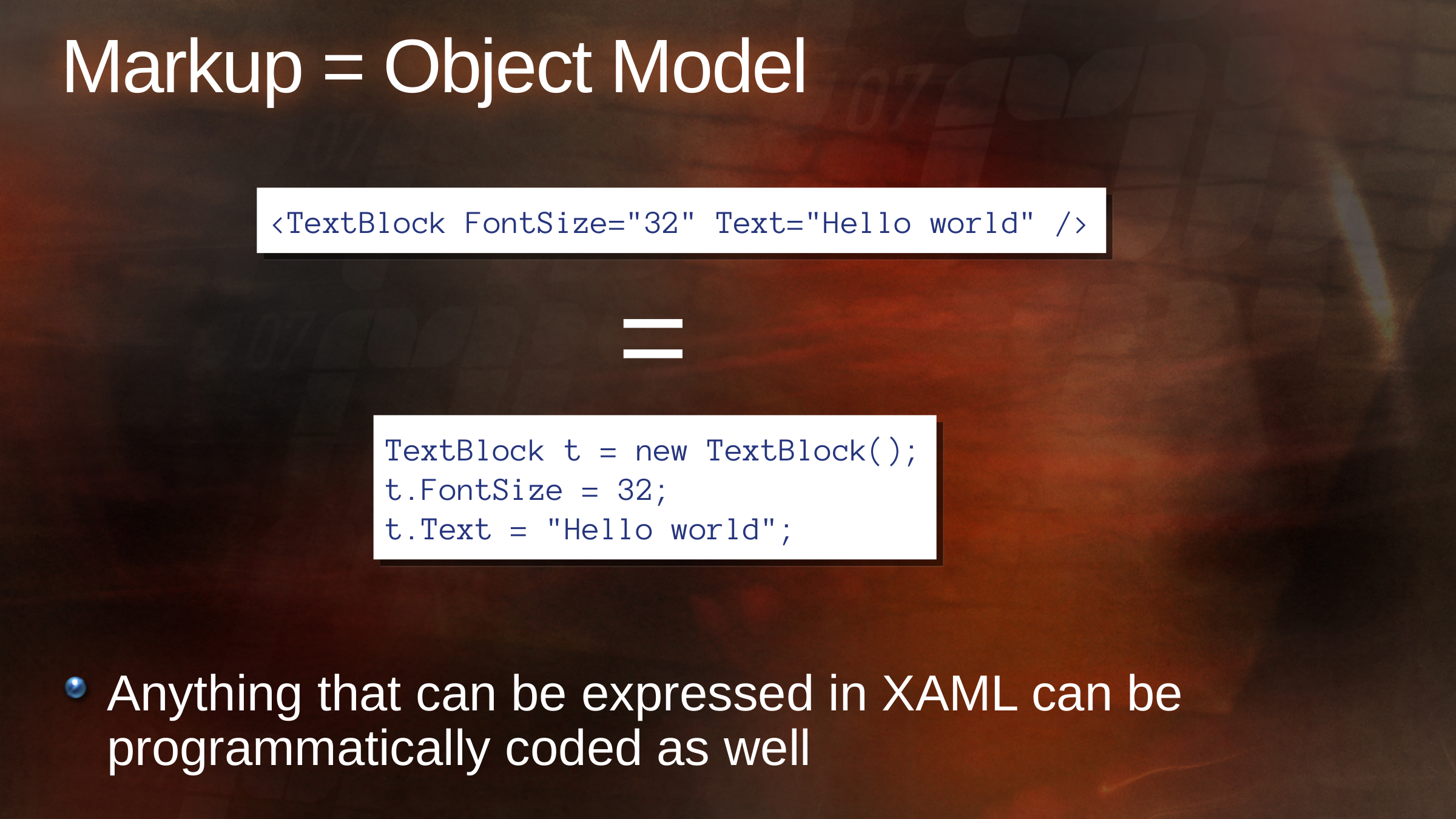

# Markup = Object Model

<TextBlock FontSize="32" Text="Hello world" />
=

TextBlock t = new TextBlock();
t.FontSize = 32;
t.Text = "Hello world";
Anything that can be expressed in XAML can be programmatically coded as well